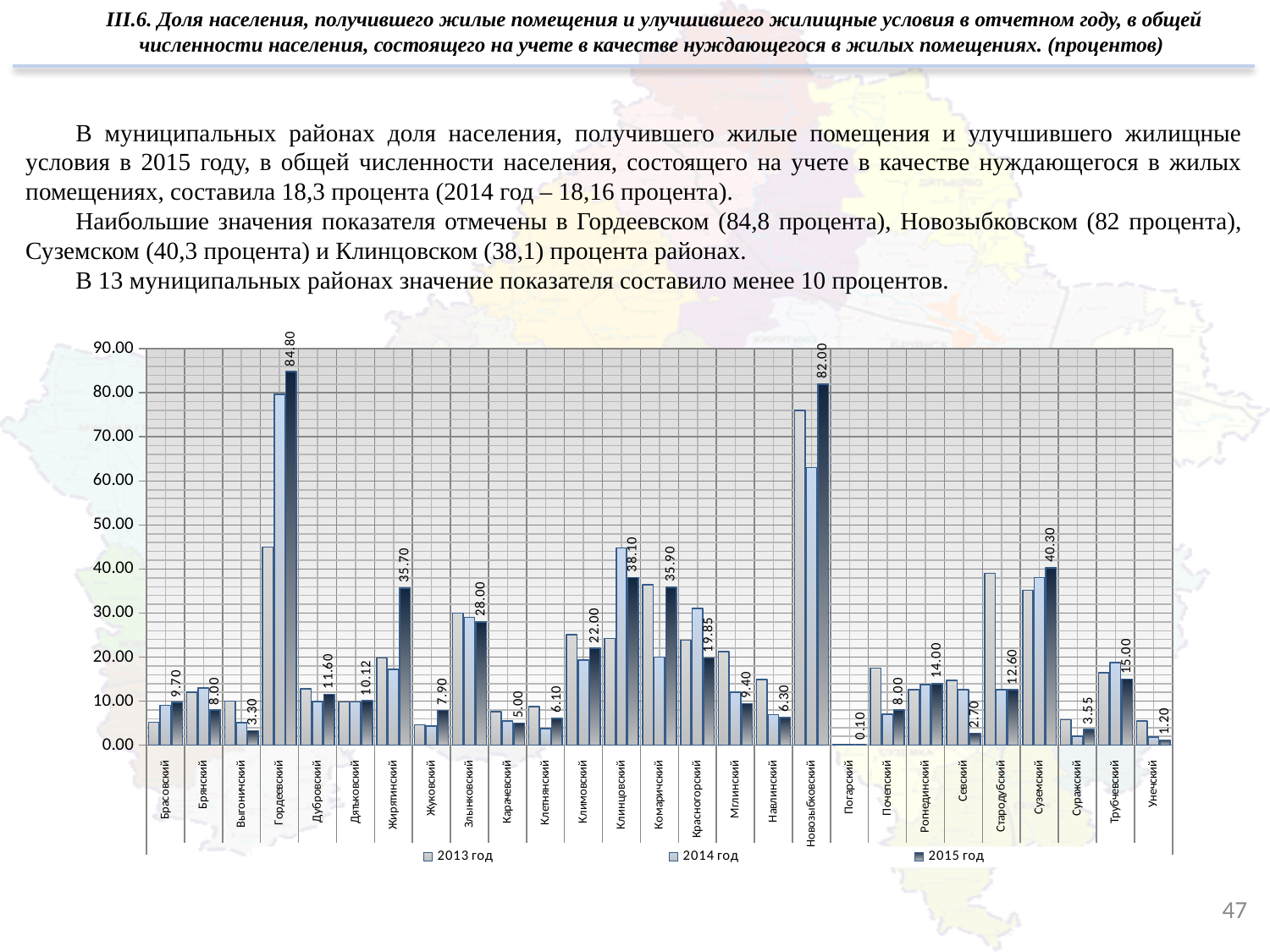

III.6. Доля населения, получившего жилые помещения и улучшившего жилищные условия в отчетном году, в общей численности населения, состоящего на учете в качестве нуждающегося в жилых помещениях. (процентов)
В муниципальных районах доля населения, получившего жилые помещения и улучшившего жилищные условия в 2015 году, в общей численности населения, состоящего на учете в качестве нуждающегося в жилых помещениях, составила 18,3 процента (2014 год – 18,16 процента).
Наибольшие значения показателя отмечены в Гордеевском (84,8 процента), Новозыбковском (82 процента), Суземском (40,3 процента) и Клинцовском (38,1) процента районах.
В 13 муниципальных районах значение показателя составило менее 10 процентов.

### Chart

| Category | 2013 год | 2014 год | 2015 год |
|---|---|---|---|
| Брасовский  | 5.2 | 9.1 | 9.700000000000001 |
| Брянский  | 12.0 | 13.0 | 8.0 |
| Выгоничский  | 10.0 | 5.1 | 3.3 |
| Гордеевский  | 45.0 | 79.6 | 84.8 |
| Дубровский  | 12.8 | 9.9 | 11.6 |
| Дятьковский  | 9.82 | 9.8 | 10.120000000000001 |
| Жирятинский  | 19.8 | 17.2 | 35.7 |
| Жуковский  | 4.6 | 4.4 | 7.9 |
| Злынковский  | 30.0 | 29.0 | 28.0 |
| Карачевский  | 7.6 | 5.5 | 5.0 |
| Клетнянский  | 8.8 | 3.8 | 6.1 |
| Климовский  | 25.14 | 19.3 | 22.0 |
| Клинцовский  | 24.2 | 44.8 | 38.1 |
| Комаричский  | 36.4 | 20.0 | 35.9 |
| Красногорский  | 23.8 | 31.1 | 19.85 |
| Мглинский  | 21.2 | 12.0 | 9.4 |
| Навлинский  | 14.9 | 6.9 | 6.3 |
| Новозыбковский  | 76.0 | 63.0 | 82.0 |
| Погарский  | 0.2 | 0.1 | 0.1 |
| Почепский  | 17.5 | 7.0 | 8.0 |
| Рогнединский  | 12.6 | 13.8 | 14.0 |
| Севский  | 14.7 | 12.6 | 2.7 |
| Стародубский  | 39.0 | 12.6 | 12.6 |
| Суземский  | 35.2 | 38.1 | 40.300000000000004 |
| Суражский  | 5.8 | 2.0 | 3.55 |
| Трубчевский  | 16.5 | 18.8 | 15.0 |
| Унечский  | 5.5 | 1.9000000000000001 | 1.2 |
47